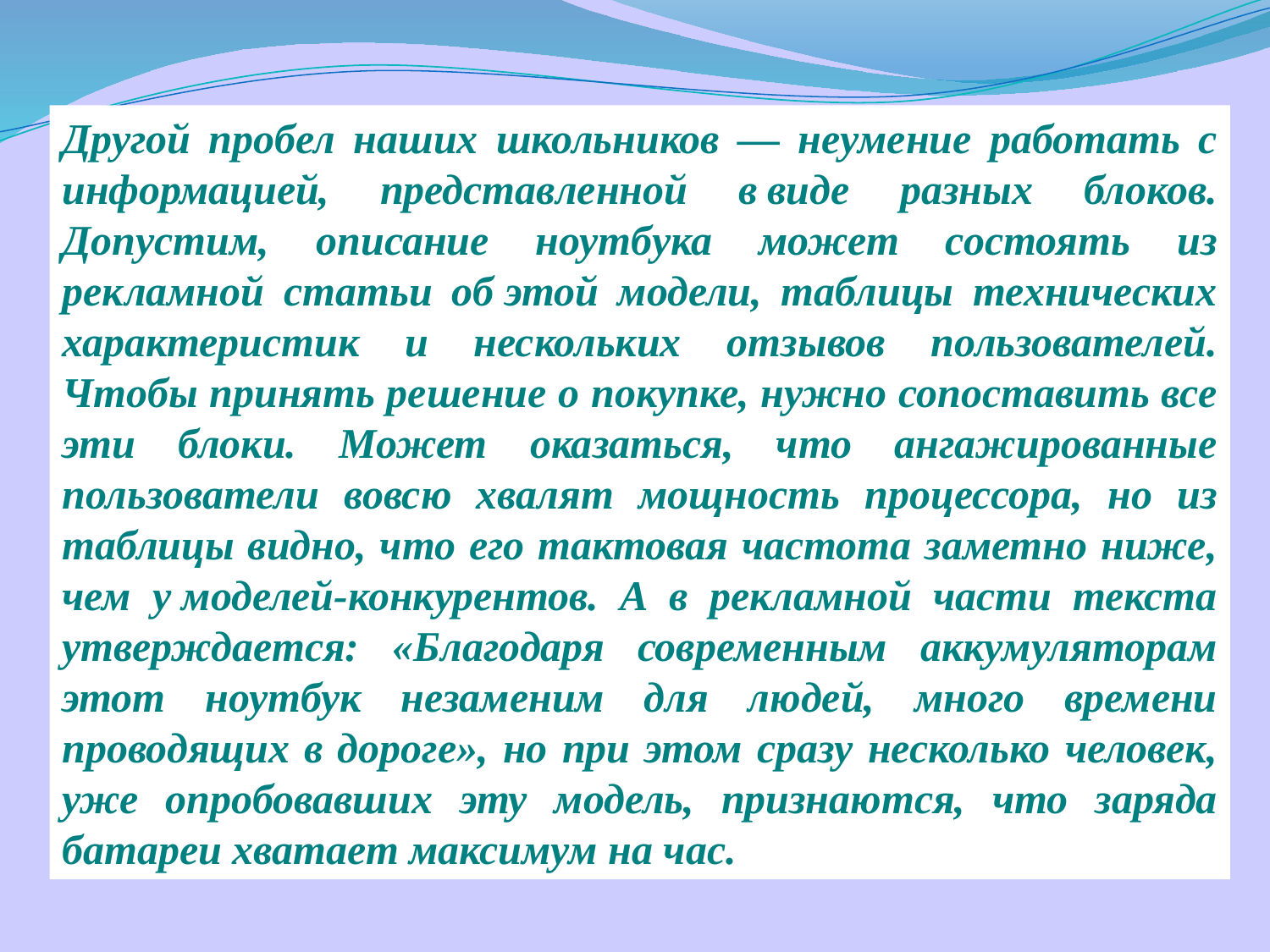

Другой пробел наших школьников — неумение работать с информацией, представленной в виде разных блоков. Допустим, описание ноутбука может состоять из рекламной статьи об этой модели, таблицы технических характеристик и нескольких отзывов пользователей. Чтобы принять решение о покупке, нужно сопоставить все эти блоки. Может оказаться, что ангажированные пользователи вовсю хвалят мощность процессора, но из таблицы видно, что его тактовая частота заметно ниже, чем у моделей-конкурентов. А в рекламной части текста утверждается: «Благодаря современным аккумуляторам этот ноутбук незаменим для людей, много времени проводящих в дороге», но при этом сразу несколько человек, уже опробовавших эту модель, признаются, что заряда батареи хватает максимум на час.